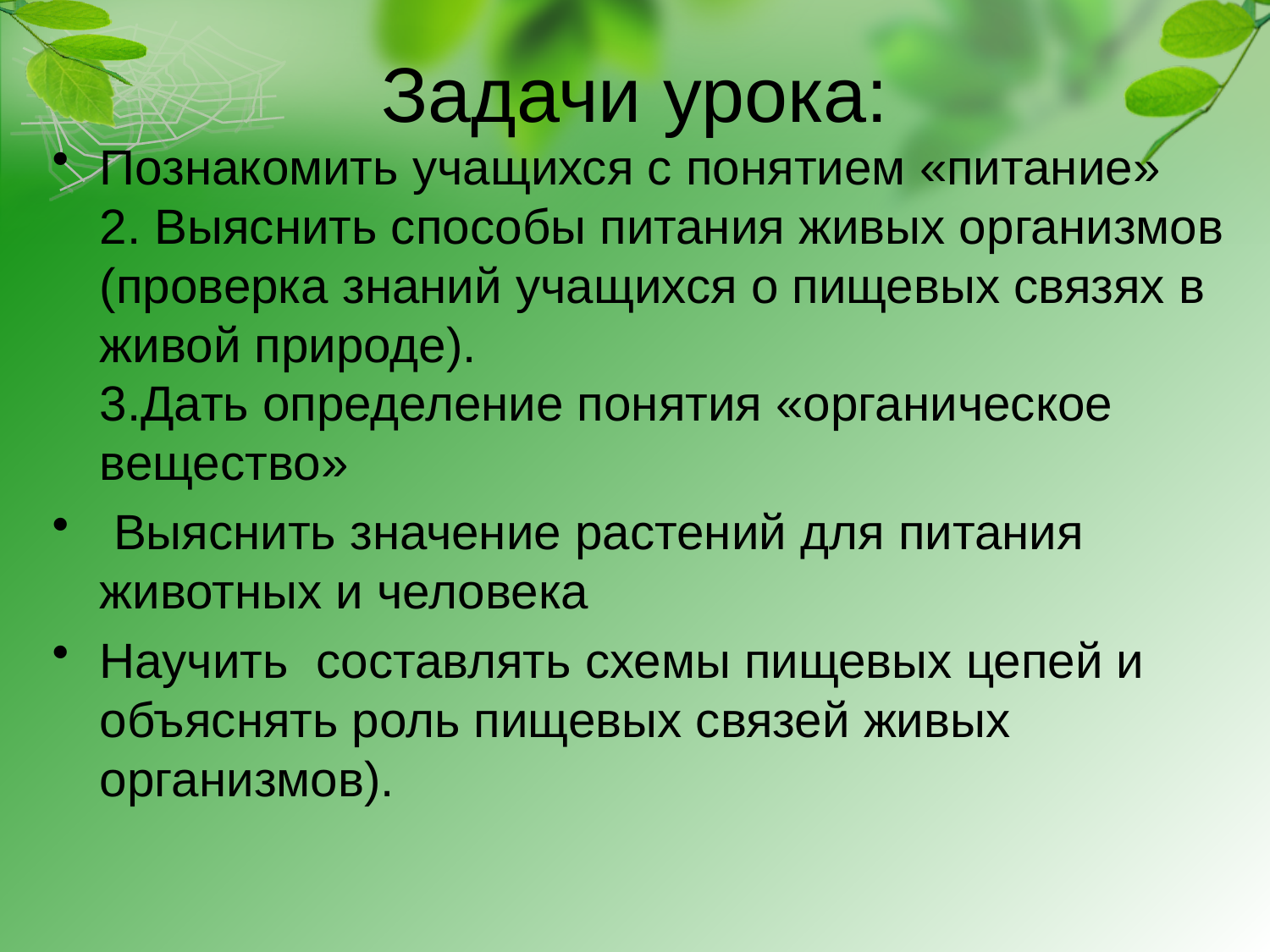

# Задачи урока:
Познакомить учащихся с понятием «питание»
2. Выяснить способы питания живых организмов (проверка знаний учащихся о пищевых связях в живой природе).
3.Дать определение понятия «органическое вещество»
 Выяснить значение растений для питания животных и человека
Научить  составлять схемы пищевых цепей и объяснять роль пищевых связей живых организмов).